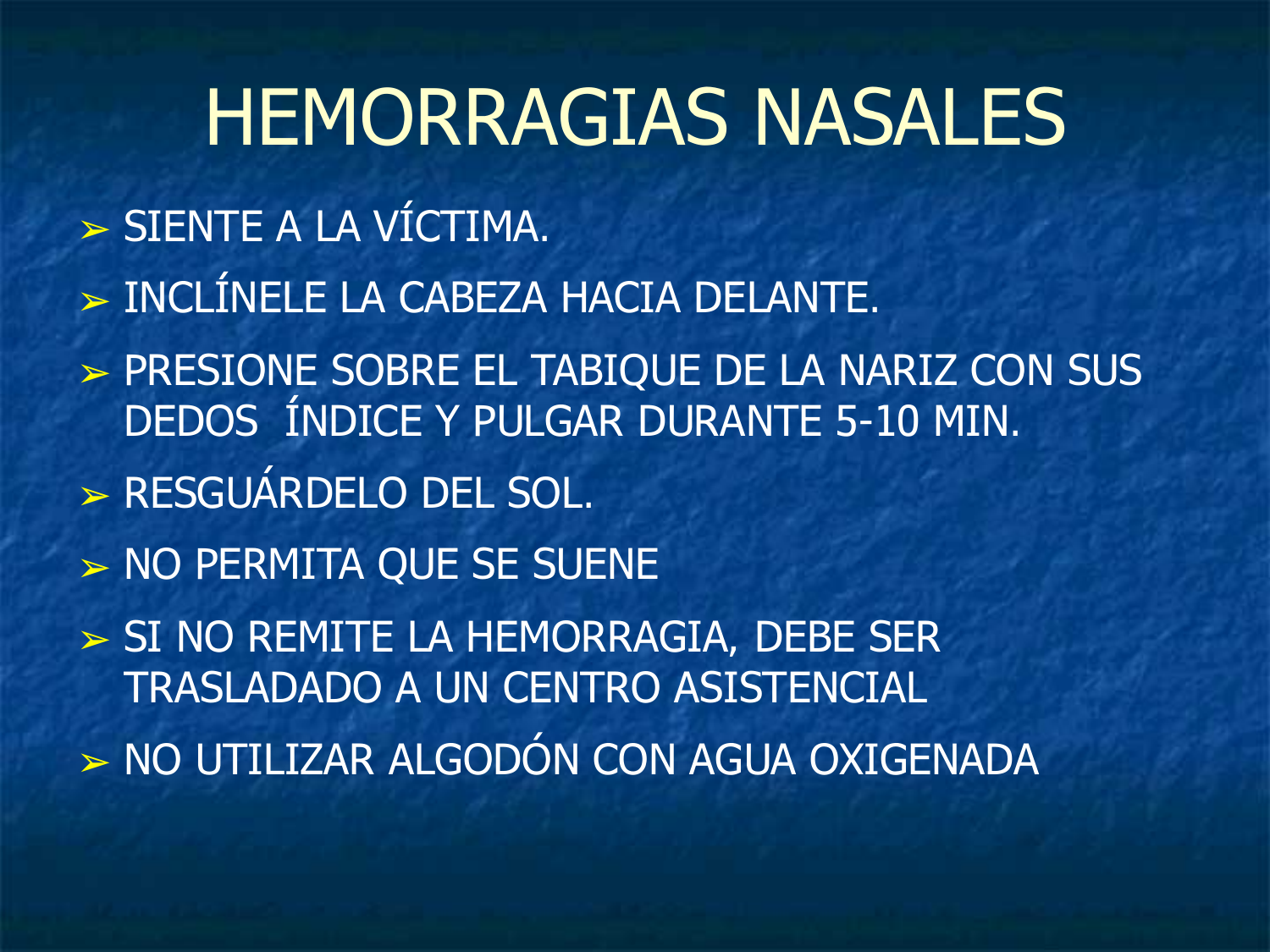

# HEMORRAGIAS NASALES
SIENTE A LA VÍCTIMA.
INCLÍNELE LA CABEZA HACIA DELANTE.
PRESIONE SOBRE EL TABIQUE DE LA NARIZ CON SUS DEDOS  ÍNDICE Y PULGAR DURANTE 5-10 MIN.
RESGUÁRDELO DEL SOL.
NO PERMITA QUE SE SUENE
SI NO REMITE LA HEMORRAGIA, DEBE SER TRASLADADO A UN CENTRO ASISTENCIAL
NO UTILIZAR ALGODÓN CON AGUA OXIGENADA